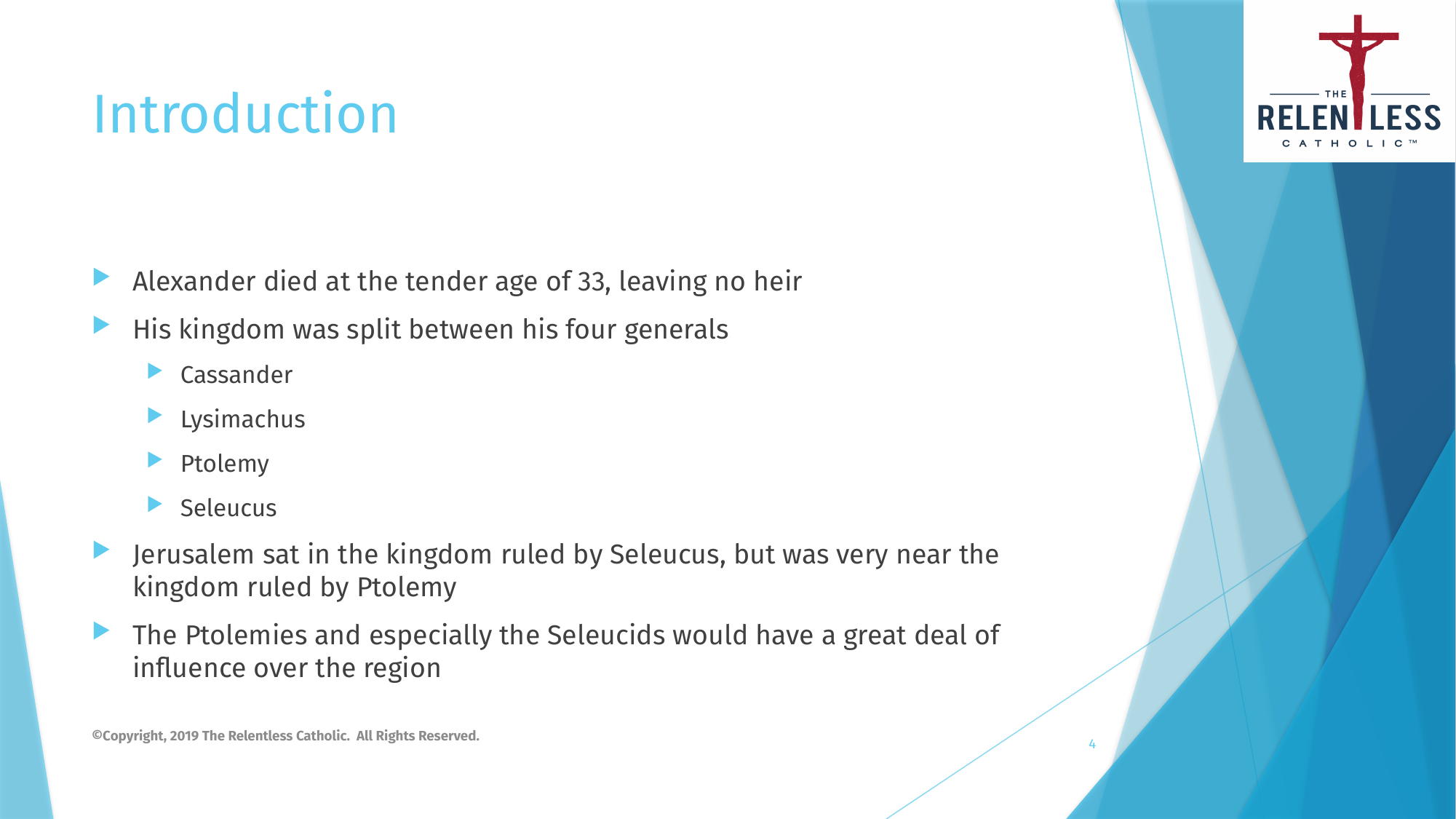

# Introduction
Alexander died at the tender age of 33, leaving no heir
His kingdom was split between his four generals
Cassander
Lysimachus
Ptolemy
Seleucus
Jerusalem sat in the kingdom ruled by Seleucus, but was very near the kingdom ruled by Ptolemy
The Ptolemies and especially the Seleucids would have a great deal of influence over the region
©Copyright, 2019 The Relentless Catholic.  All Rights Reserved.

4